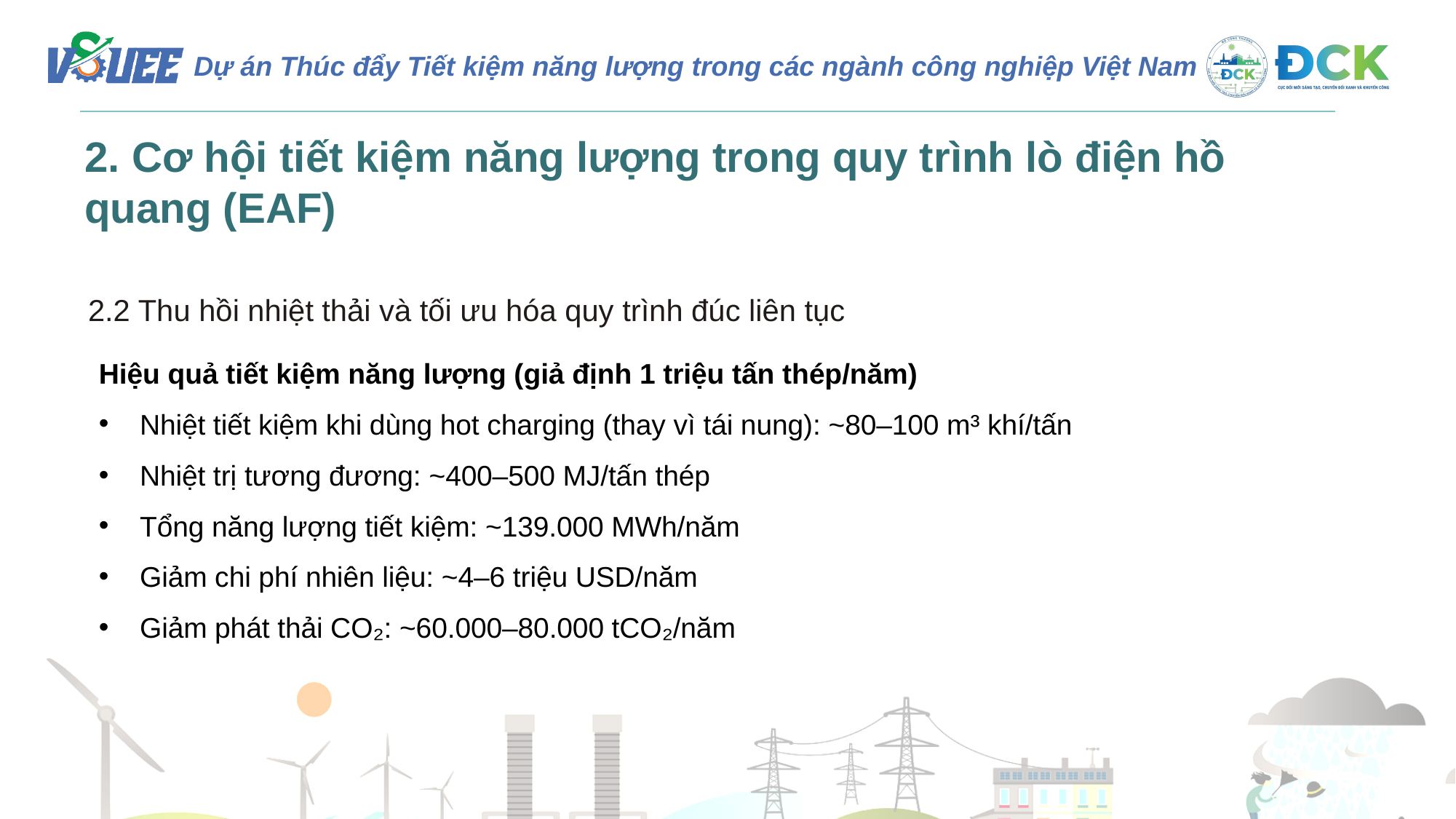

2. Cơ hội tiết kiệm năng lượng trong quy trình lò điện hồ quang (EAF)
2.2 Thu hồi nhiệt thải và tối ưu hóa quy trình đúc liên tục
Hiệu quả tiết kiệm năng lượng (giả định 1 triệu tấn thép/năm)
Nhiệt tiết kiệm khi dùng hot charging (thay vì tái nung): ~80–100 m³ khí/tấn
Nhiệt trị tương đương: ~400–500 MJ/tấn thép
Tổng năng lượng tiết kiệm: ~139.000 MWh/năm
Giảm chi phí nhiên liệu: ~4–6 triệu USD/năm
Giảm phát thải CO₂: ~60.000–80.000 tCO₂/năm